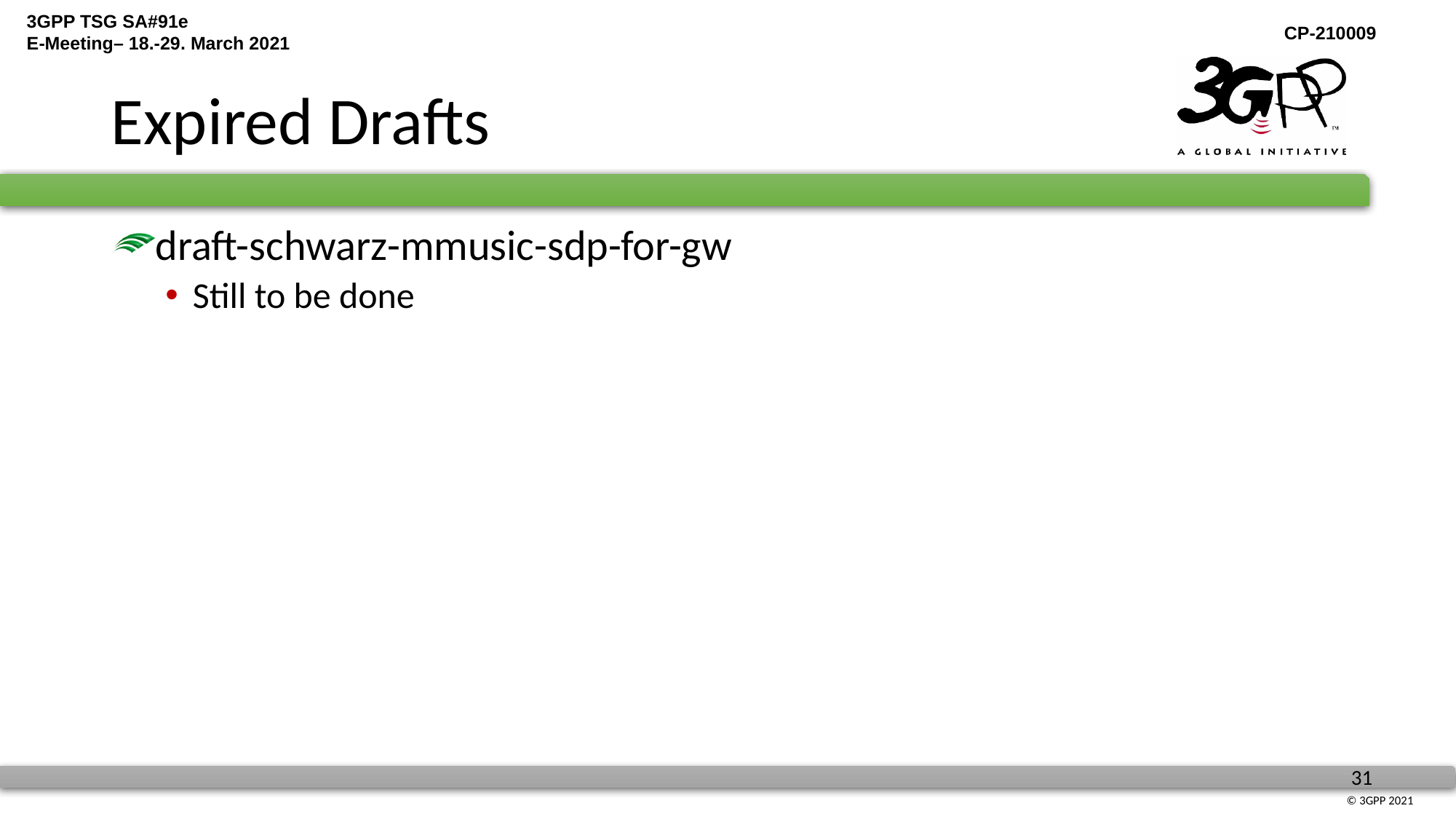

# Expired Drafts
draft-schwarz-mmusic-sdp-for-gw
Still to be done